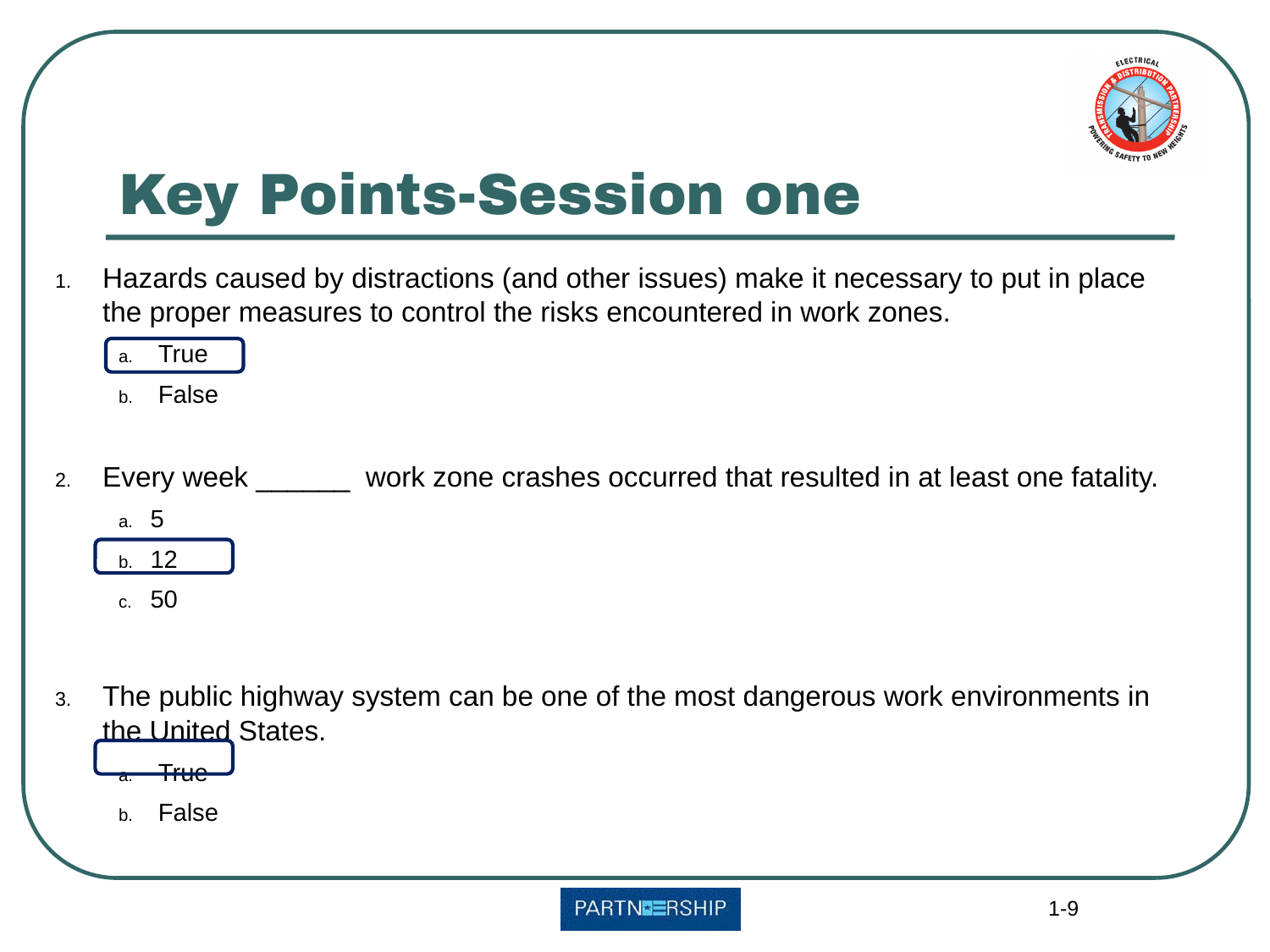

# Key Points-Session one
Hazards caused by distractions (and other issues) make it necessary to put in place the proper measures to control the risks encountered in work zones.
True
False

Every week ______  work zone crashes occurred that resulted in at least one fatality.
5
12
50

The public highway system can be one of the most dangerous work environments in the United States.
True
False

1-9